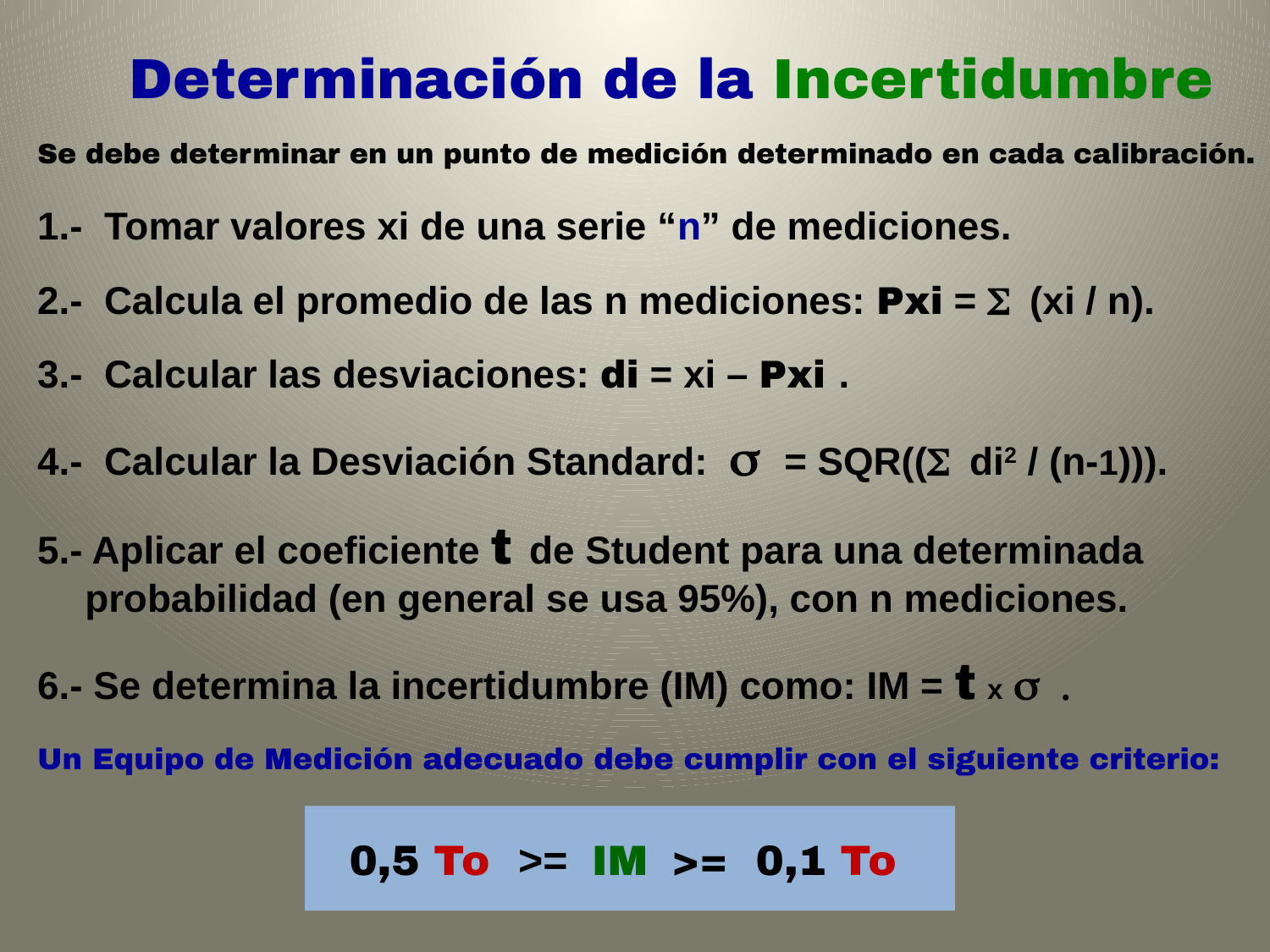

Determinación de la Incertidumbre

Se debe determinar en un punto de medición determinado en cada calibración.

1.-  Tomar valores xi de una serie “n” de mediciones.

2.-  Calcula el promedio de las n mediciones: Pxi = Σ (xi / n).

3.-  Calcular las desviaciones: di = xi – Pxi .

4.-  Calcular la Desviación Standard:  σ = SQR((Σ di2 / (n-1))).

5.- Aplicar el coeficiente t de Student para una determinada probabilidad (en general se usa 95%), con n mediciones.

6.- Se determina la incertidumbre (IM) como: IM = t x σ .

Un Equipo de Medición adecuado debe cumplir con el siguiente criterio:

0,5 To  >=  IM  >=  0,1 To